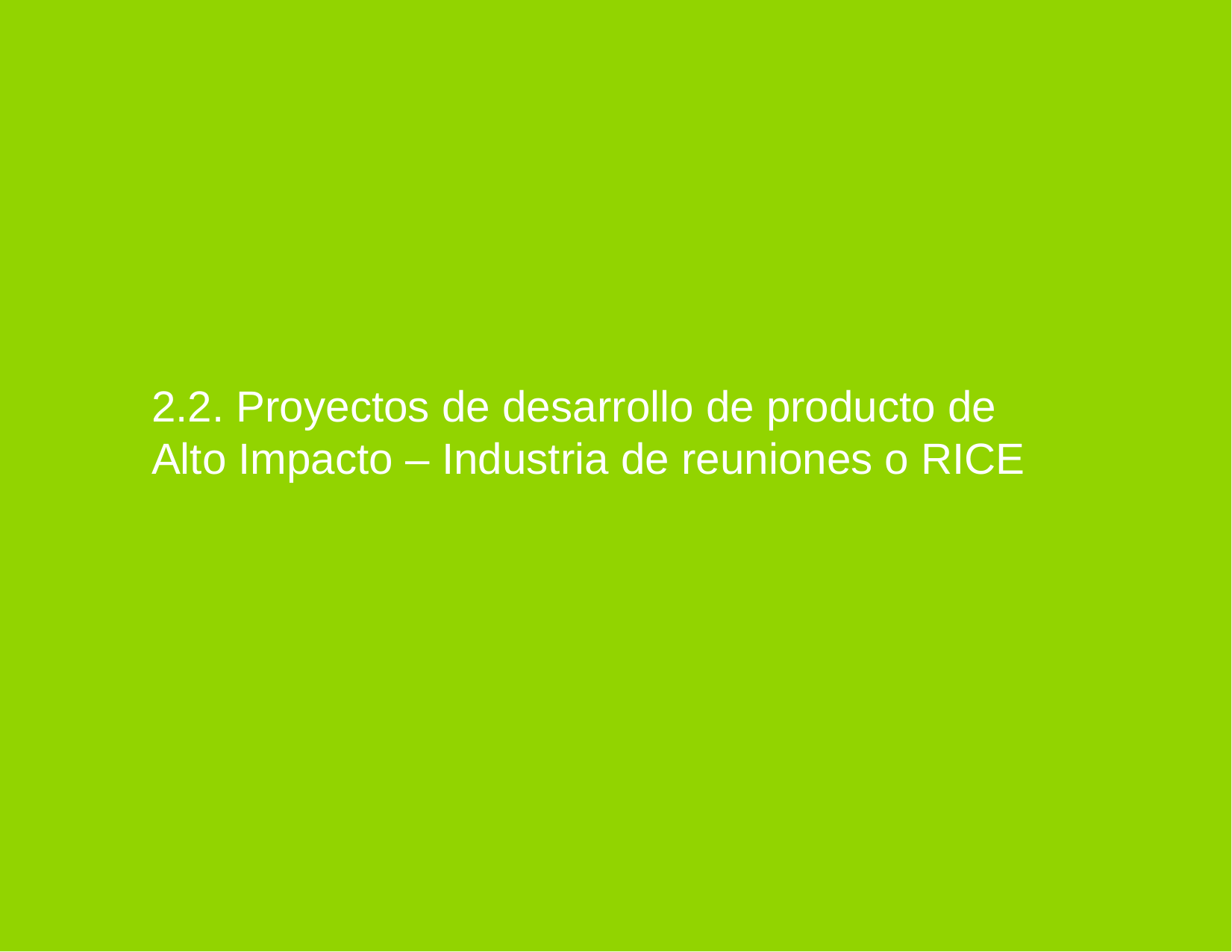

3.1. Objetivos Estratégicos Específicos
2.2. Proyectos de desarrollo de producto de Alto Impacto – Industria de reuniones o RICE